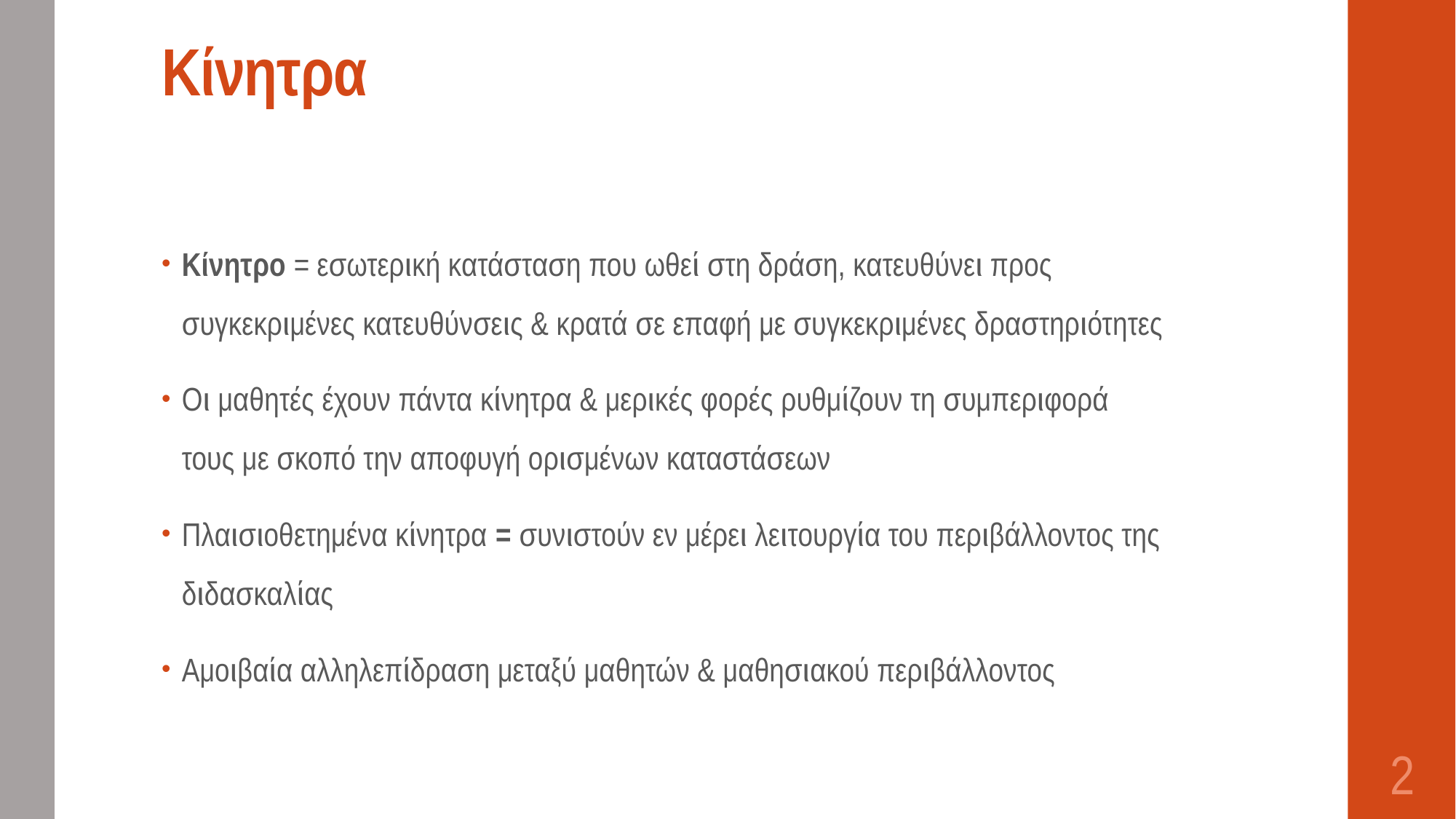

# Κίνητρα
Κίνητρο = εσωτερική κατάσταση που ωθεί στη δράση, κατευθύνει προς συγκεκριμένες κατευθύνσεις & κρατά σε επαφή με συγκεκριμένες δραστηριότητες
Οι μαθητές έχουν πάντα κίνητρα & μερικές φορές ρυθμίζουν τη συμπεριφορά τους με σκοπό την αποφυγή ορισμένων καταστάσεων
Πλαισιοθετημένα κίνητρα = συνιστούν εν μέρει λειτουργία του περιβάλλοντος της διδασκαλίας
Αμοιβαία αλληλεπίδραση μεταξύ μαθητών & μαθησιακού περιβάλλοντος
2